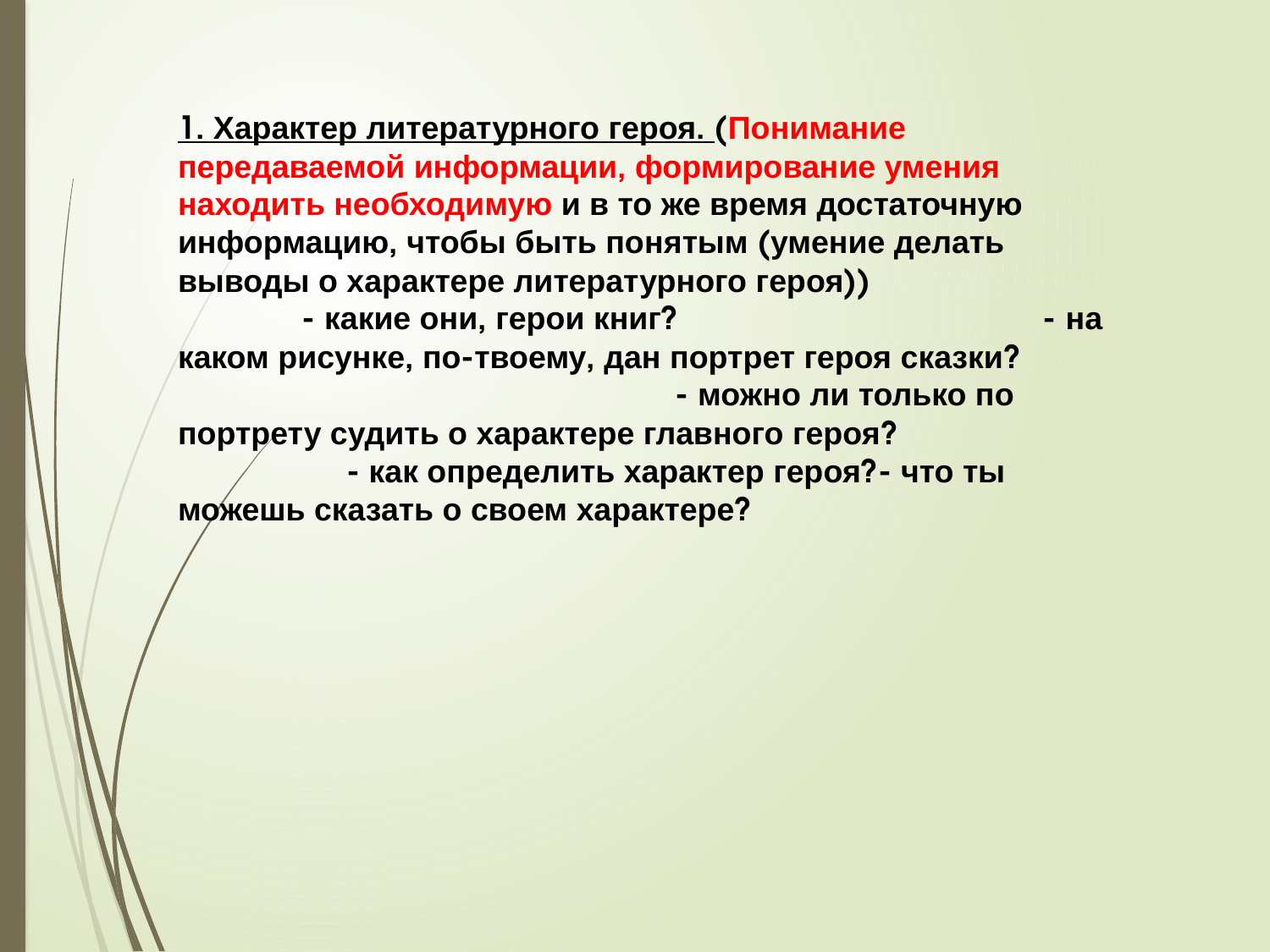

#
1. Характер литературного героя. (Понимание передаваемой информации, формирование умения находить необходимую и в то же время достаточную информацию, чтобы быть понятым (умение делать выводы о характере литературного героя))                                            - какие они, герои книг?                                         - на каком рисунке, по-твоему, дан портрет героя сказки?                                                                     - можно ли только по портрету судить о характере главного героя?                                              - как определить характер героя?- что ты можешь сказать о своем характере?